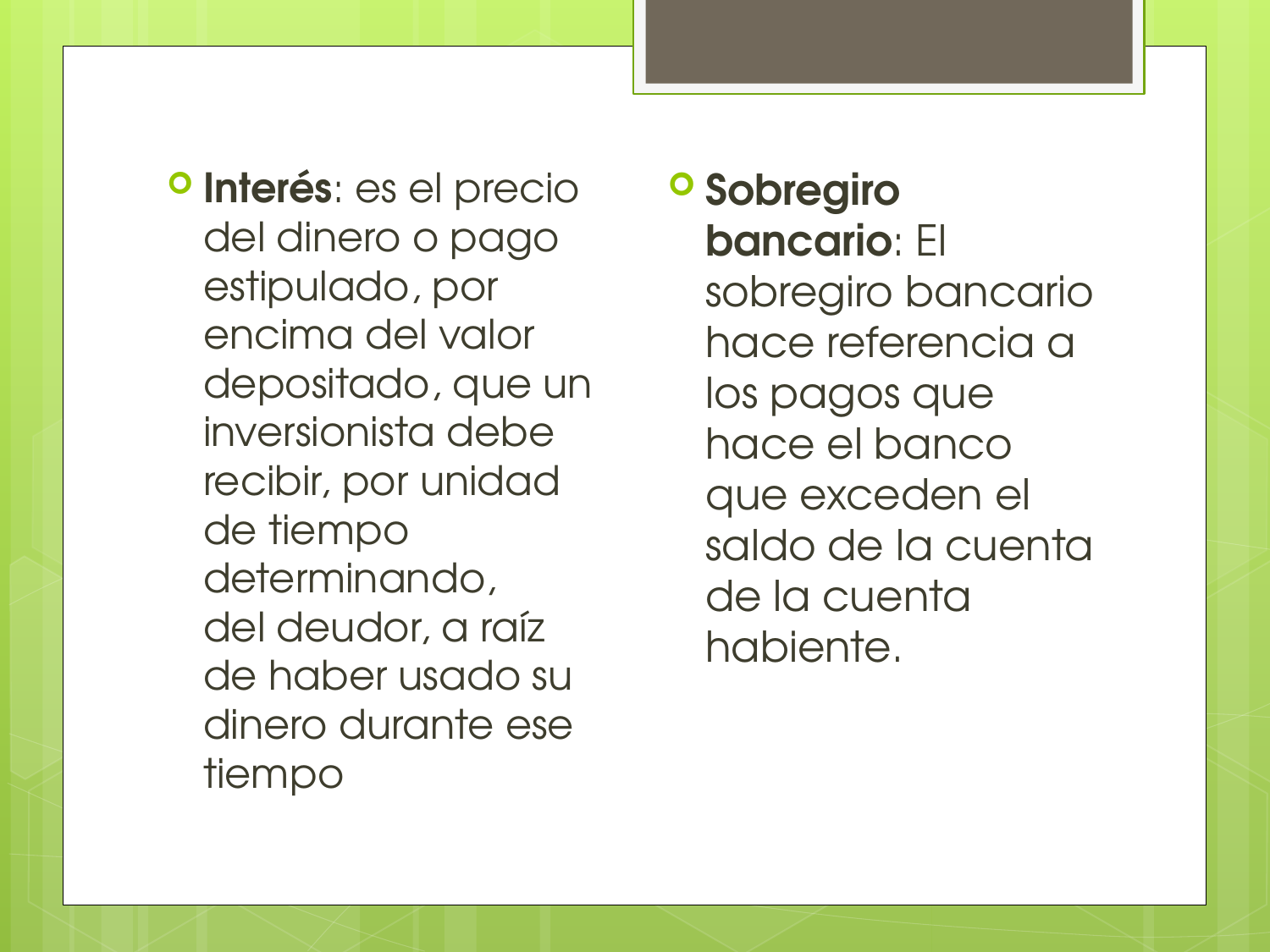

Interés: es el precio del dinero o pago estipulado, por encima del valor depositado, que un inversionista debe  recibir, por unidad de tiempo determinando, del deudor, a raíz de haber usado su dinero durante ese tiempo

Sobregiro bancario: El sobregiro bancario hace referencia a los pagos que hace el banco que exceden el saldo de la cuenta de la cuenta habiente.